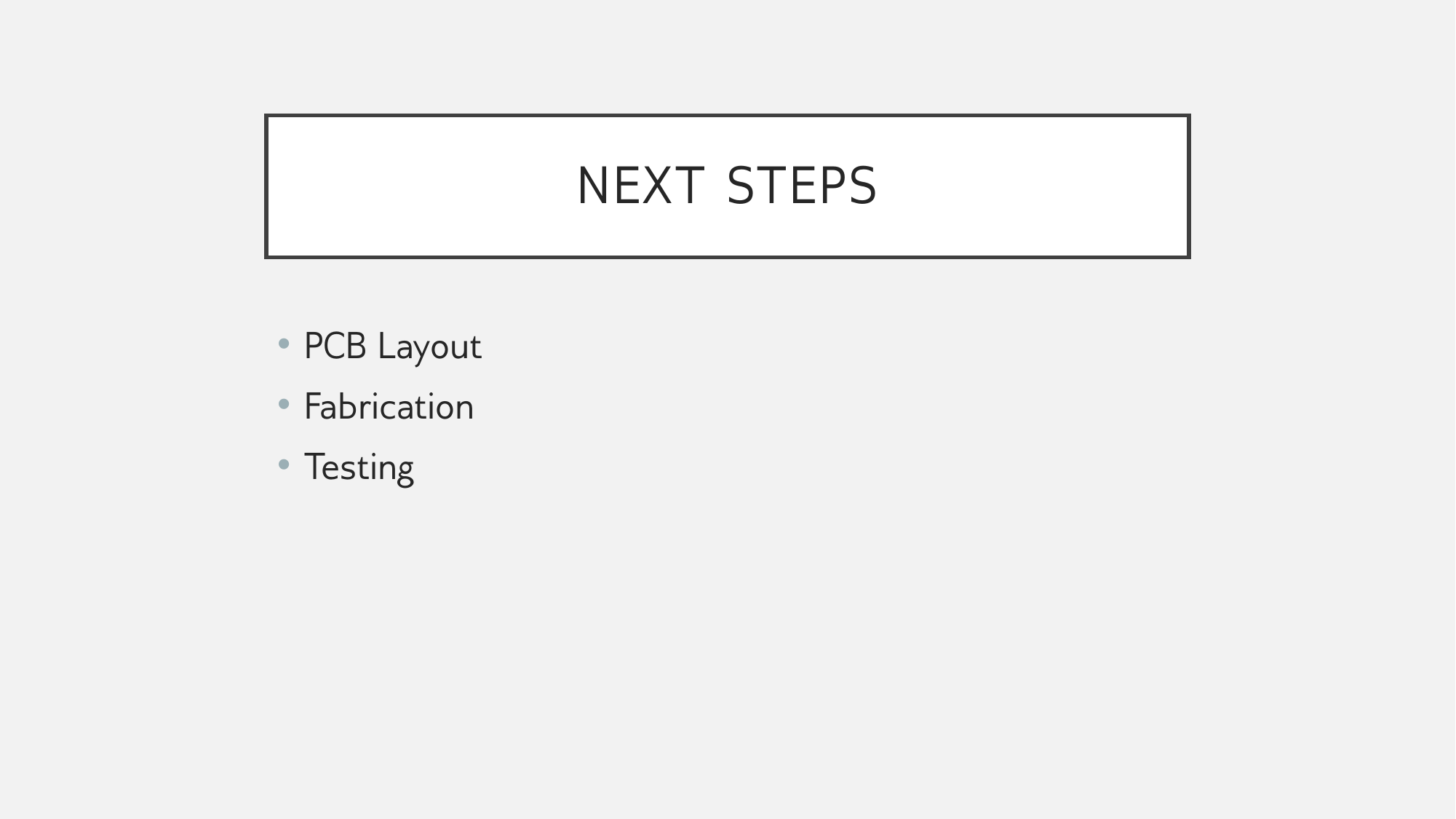

# Next Steps
PCB Layout
Fabrication
Testing